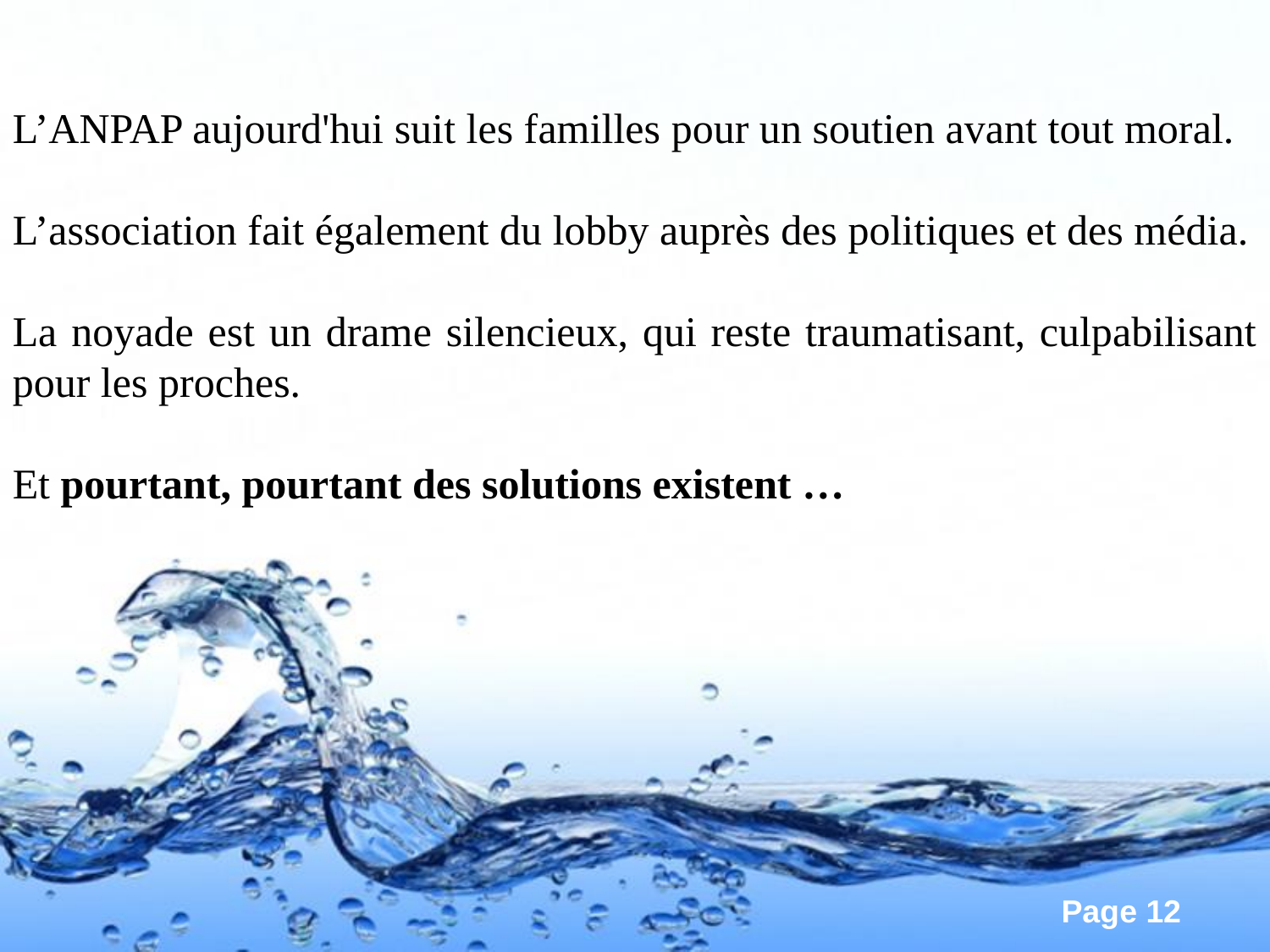

L’ANPAP aujourd'hui suit les familles pour un soutien avant tout moral.

L’association fait également du lobby auprès des politiques et des média.

La noyade est un drame silencieux, qui reste traumatisant, culpabilisant pour les proches.

Et pourtant, pourtant des solutions existent …